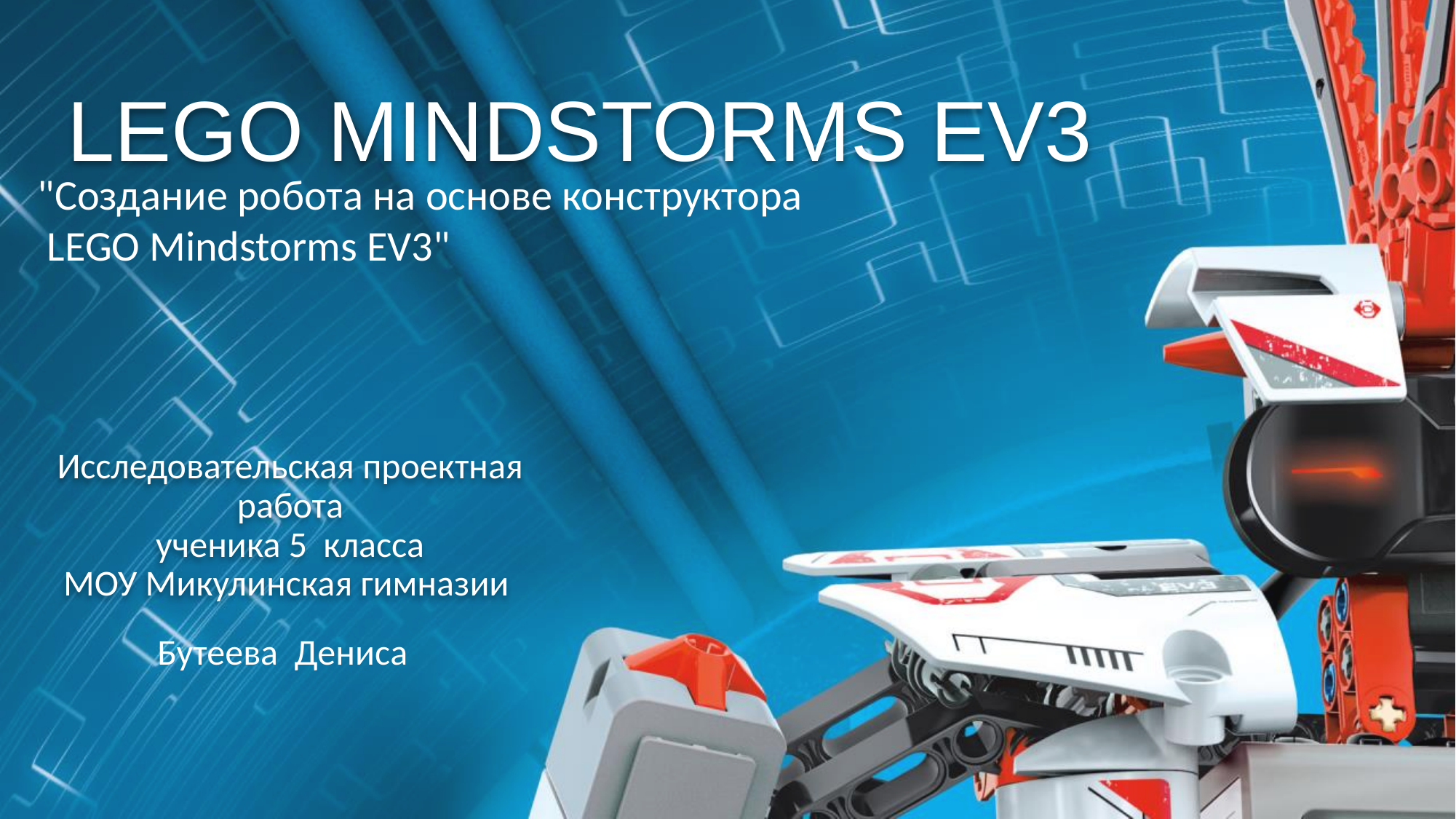

# LEGO MINDSTORMS EV3
"Создание робота на основе конструктора
 LEGO Mindstorms EV3"
Исследовательская проектная работа
ученика 5  класса
МОУ Микулинская гимназии
Бутеева  Дениса